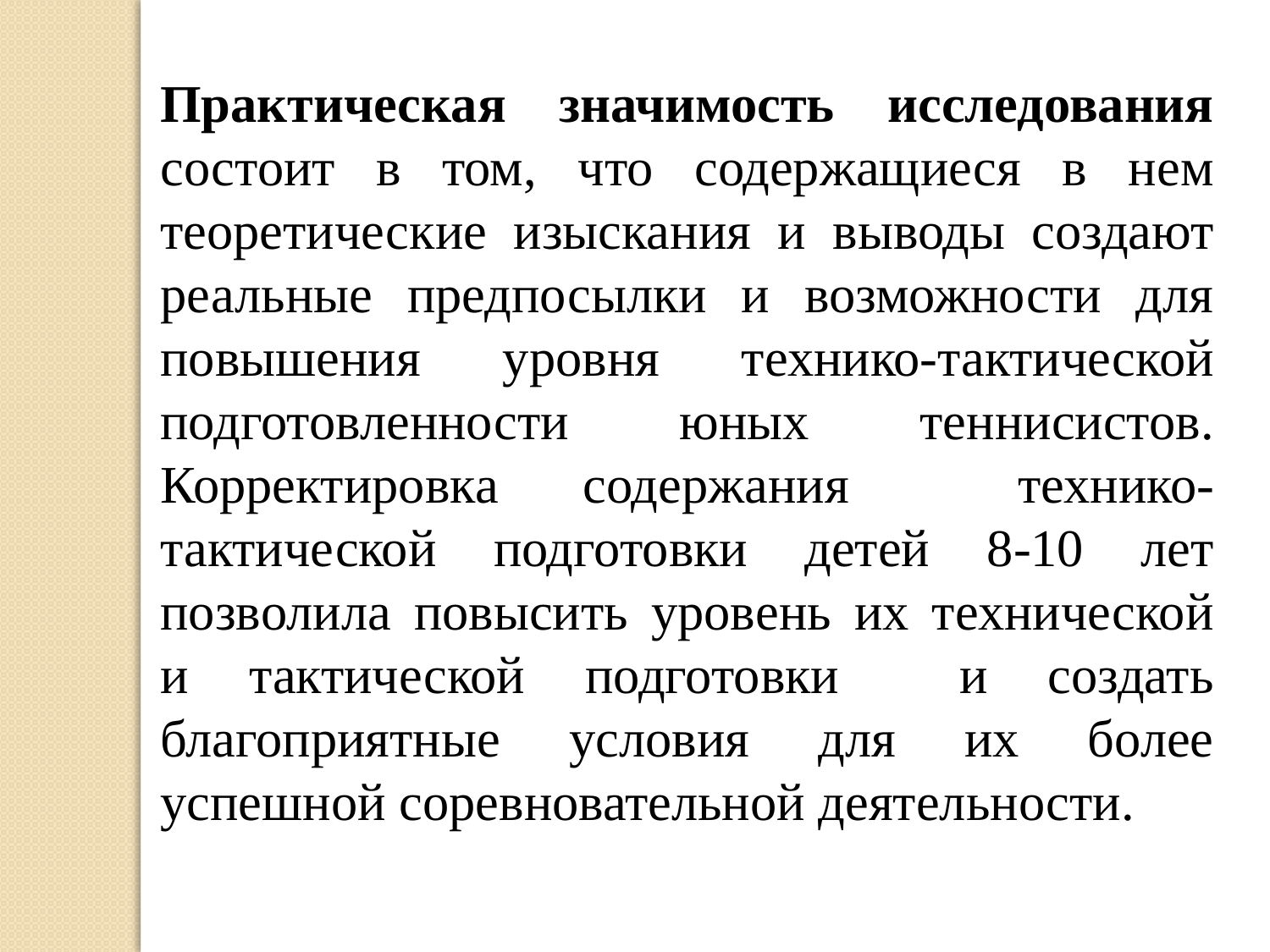

Практическая значимость исследования состоит в том, что содержащиеся в нем теоретические изыскания и выводы создают реальные предпосылки и возможности для повышения уровня технико-тактической подготовленности юных теннисистов. Корректировка содержания  технико-тактической подготовки детей 8-10 лет позволила повысить уровень их технической и тактической подготовки  и создать благоприятные условия для их более успешной соревновательной деятельности.